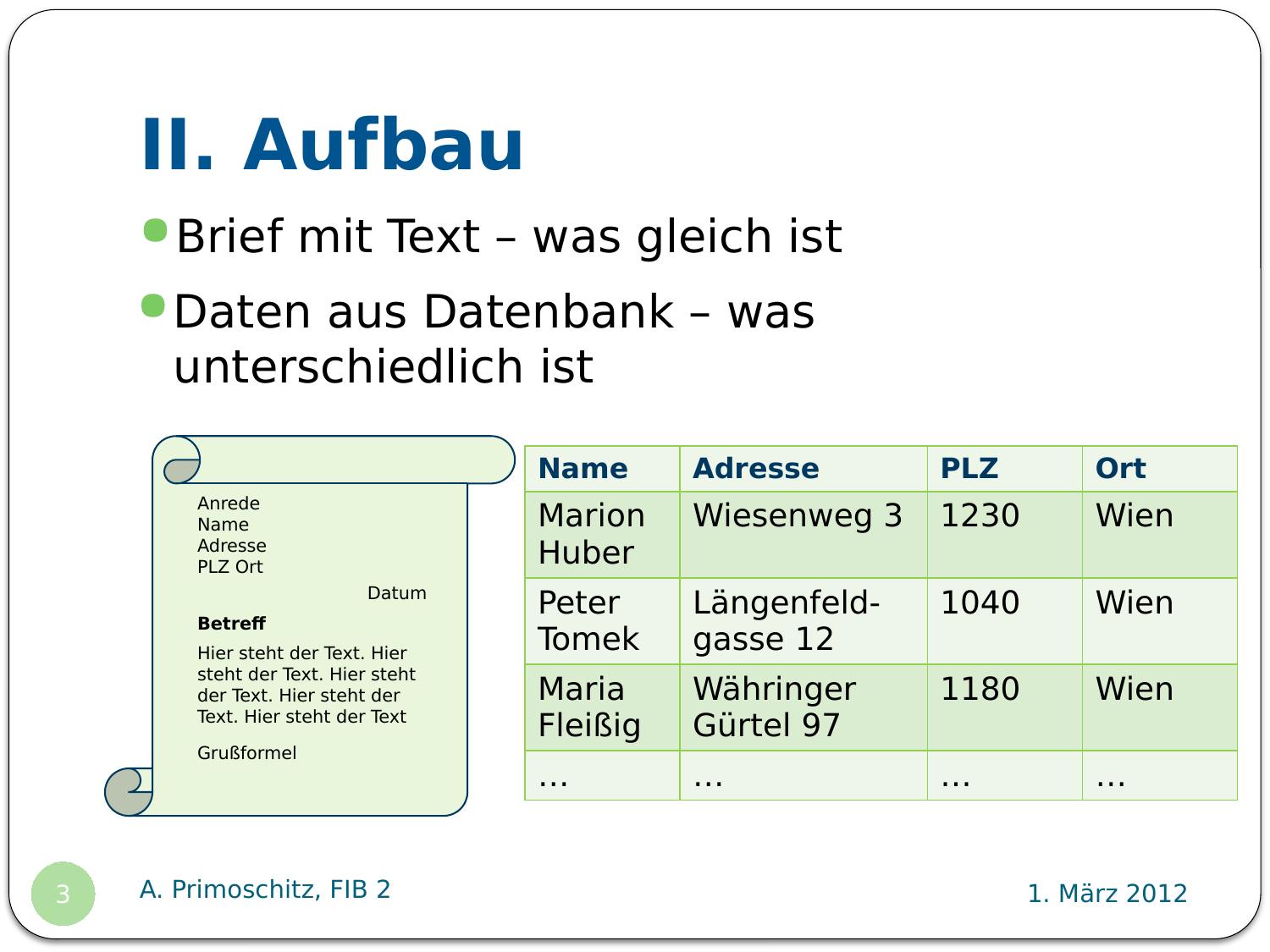

# II. Aufbau
Brief mit Text – was gleich ist
Daten aus Datenbank – was unterschiedlich ist

Anrede
Name
Adresse
PLZ Ort
Datum
Hier steht der Text. Hier steht der Text. Hier steht der Text. Hier steht der Text. Hier steht der Text
Grußformel
Betreff
| Name | Adresse | PLZ | Ort |
| --- | --- | --- | --- |
| Marion Huber | Wiesenweg 3 | 1230 | Wien |
| Peter Tomek | Längenfeld-gasse 12 | 1040 | Wien |
| Maria Fleißig | Währinger Gürtel 97 | 1180 | Wien |
| … | … | … | … |
A. Primoschitz, FIB 2
1. März 2012
3